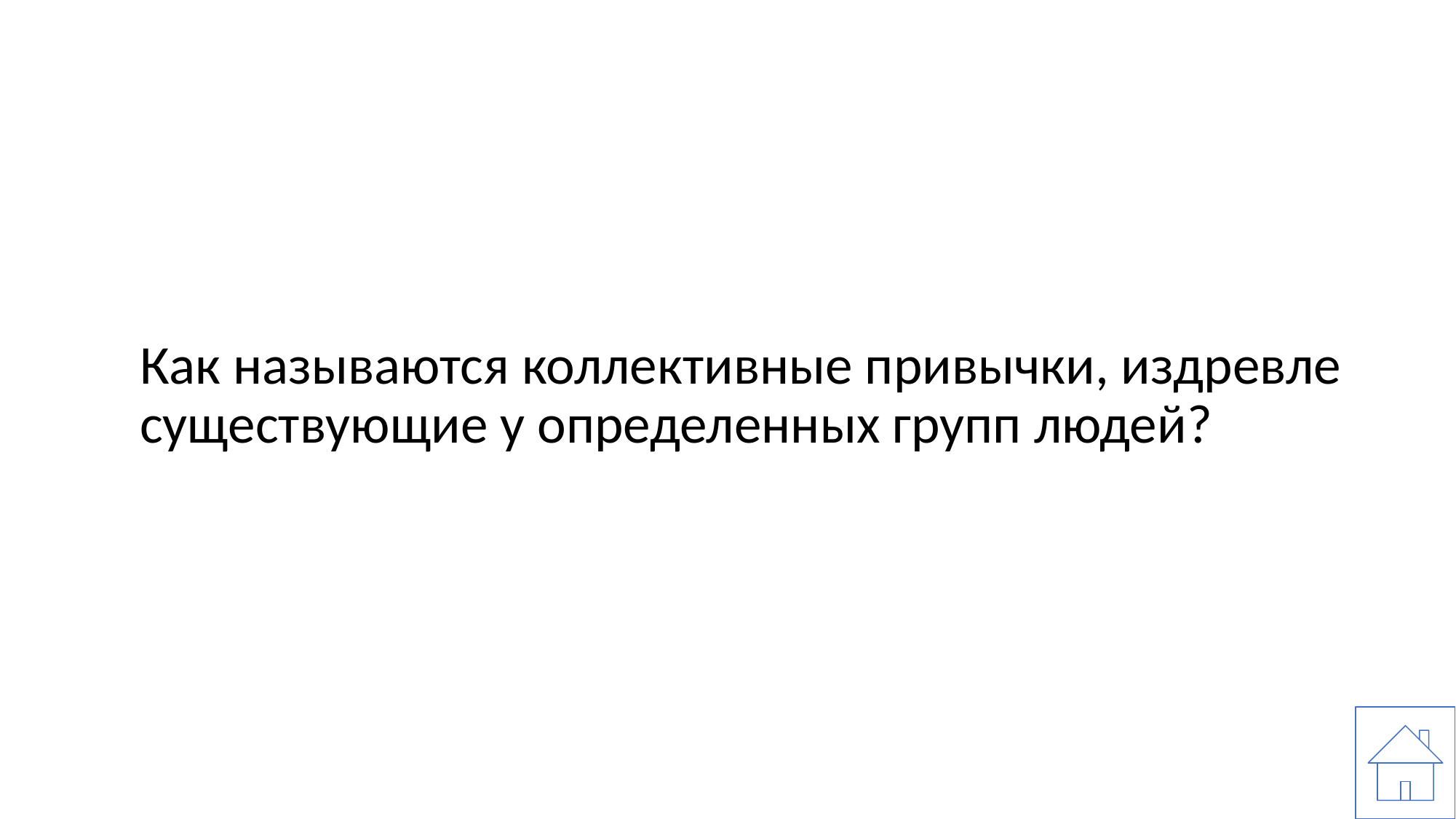

# Как называются коллективные привычки, издревле существующие у определенных групп людей?